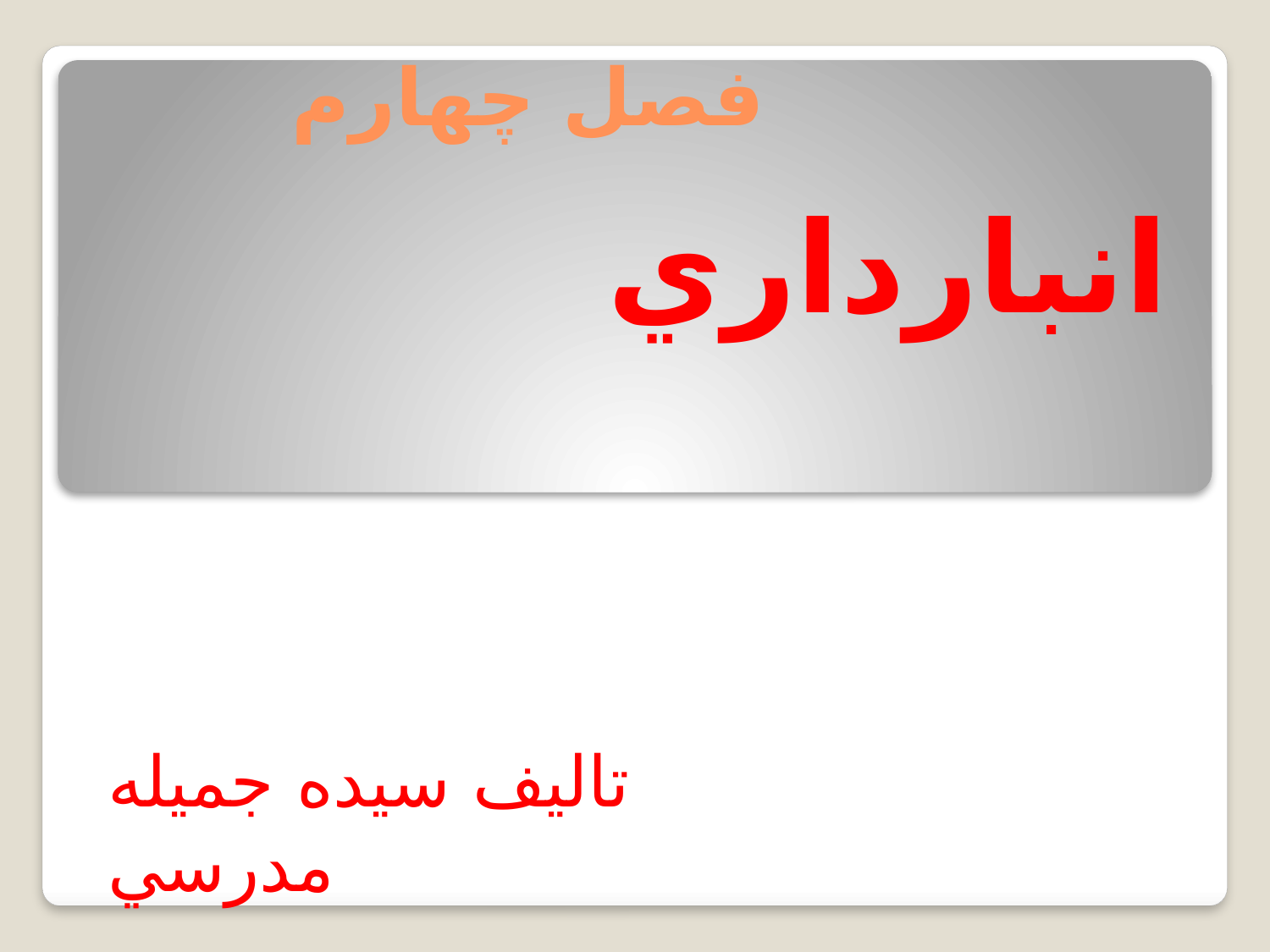

# فصل چهارم
 انبارداري

تاليف سيده جميله مدرسي